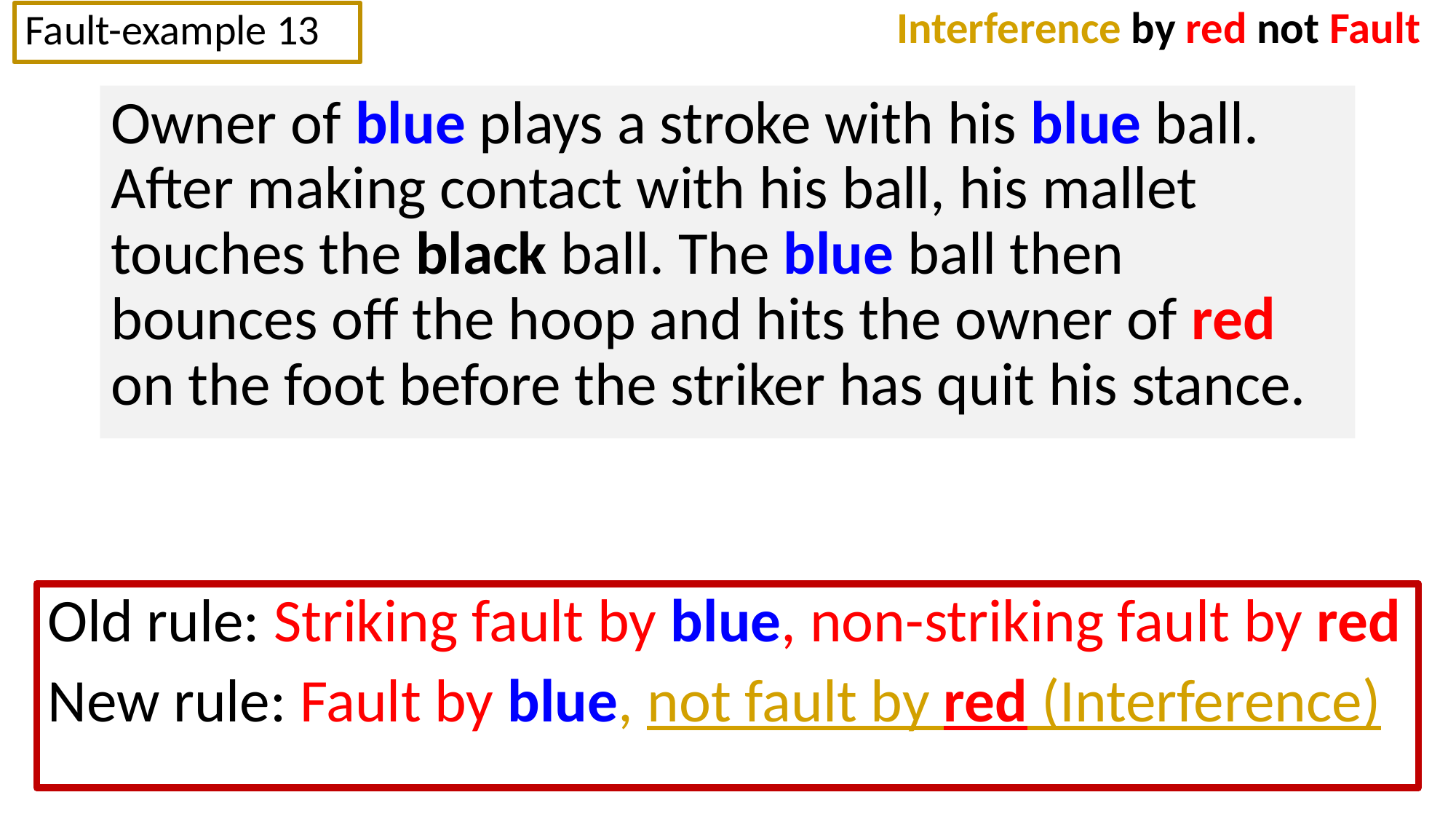

Interference by red not Fault

Fault-example 13

Owner of blue plays a stroke with his blue ball. After making contact with his ball, his mallet touches the black ball. The blue ball then bounces off the hoop and hits the owner of red on the foot before the striker has quit his stance.

Old rule: Striking fault by blue, non-striking fault by red
New rule: Fault by blue, not fault by red (Interference)